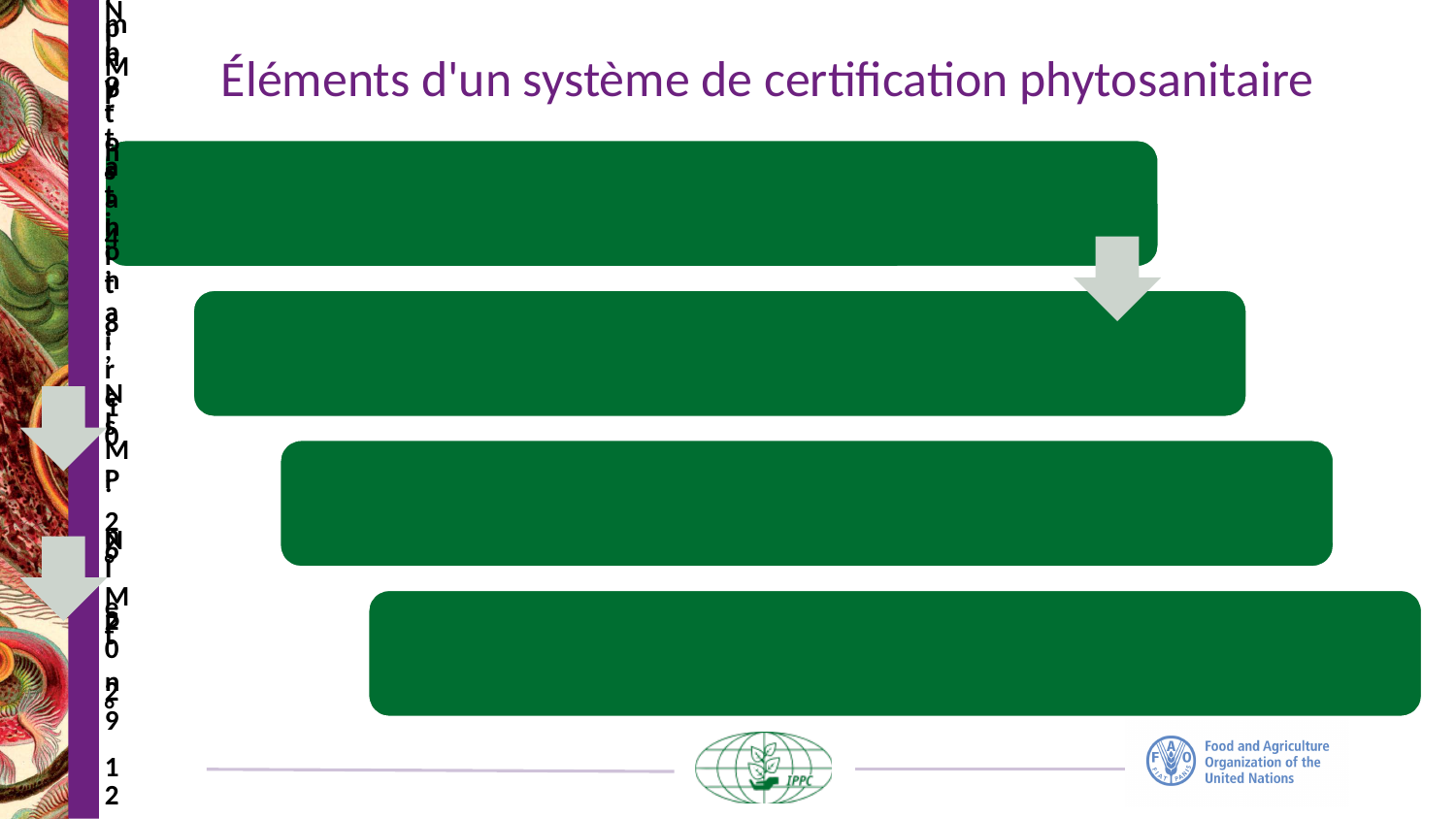

# Éléments d'un système de certification phytosanitaire